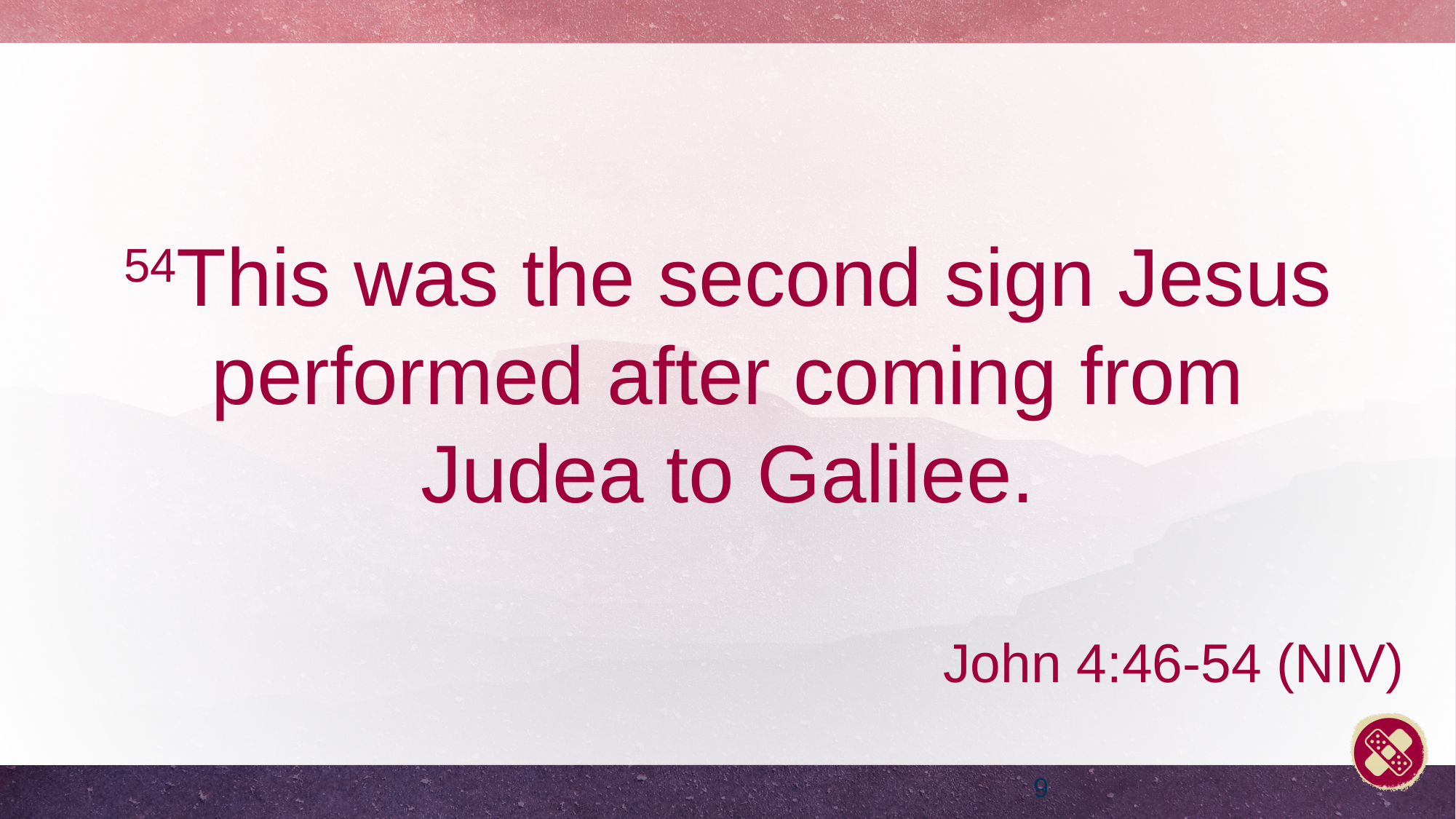

54This was the second sign Jesus performed after coming from Judea to Galilee.
John 4:46-54 (NIV)
9